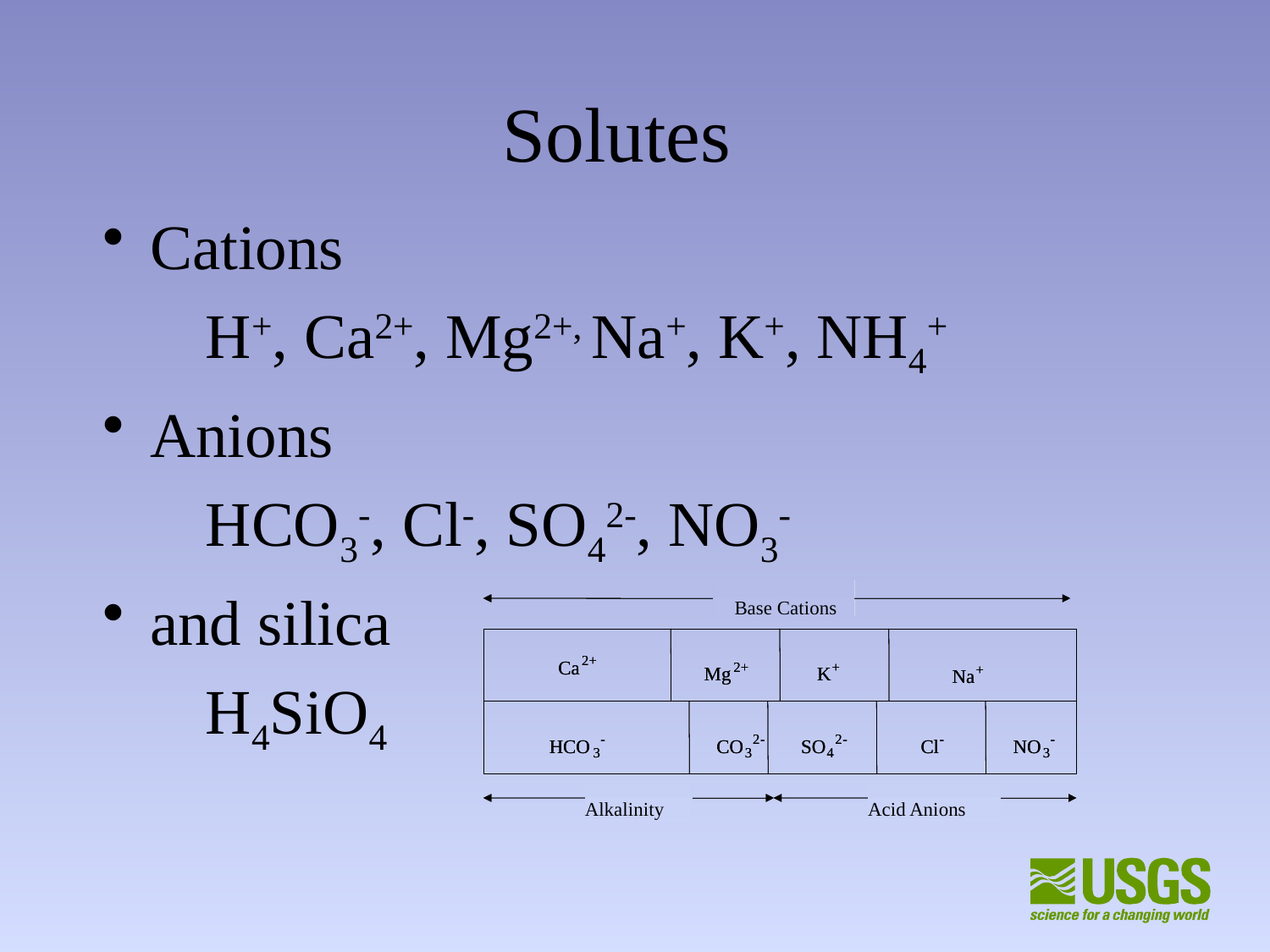

# Solutes
Cations
	H+, Ca2+, Mg2+, Na+, K+, NH4+
Anions
	HCO3-, Cl-, SO42-, NO3-
and silica
	H4SiO4

Base Cations
Base
Cations

2+
2+
Ca
Ca

Mg
Mg
2+
2+
K
K
+
+
+
+
Na
Na

-
-
2
2
-
-
2
2
-
-
-
-
-
-
HCO
HCO
CO
CO
SO
SO
Cl
Cl
NO
NO
3
3
3
3
4
4
3
3
Alkalinity
Alkalinity
Acid Anions
Acid Anions